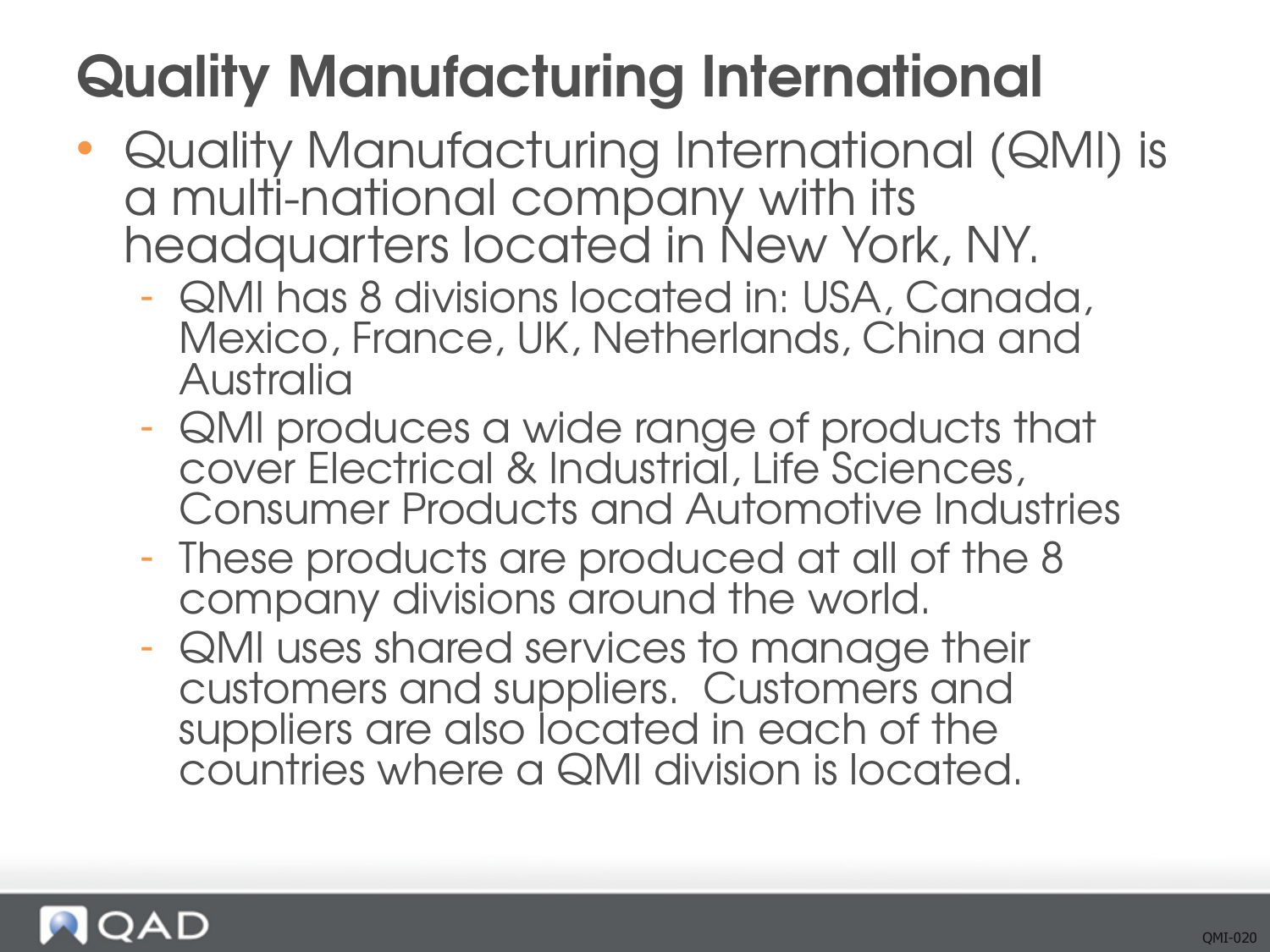

# Quality Manufacturing International
Quality Manufacturing International (QMI) is a multi-national company with its headquarters located in New York, NY.
QMI has 8 divisions located in: USA, Canada, Mexico, France, UK, Netherlands, China and Australia
QMI produces a wide range of products that cover Electrical & Industrial, Life Sciences, Consumer Products and Automotive Industries
These products are produced at all of the 8 company divisions around the world.
QMI uses shared services to manage their customers and suppliers.  Customers and suppliers are also located in each of the countries where a QMI division is located.
QMI-020